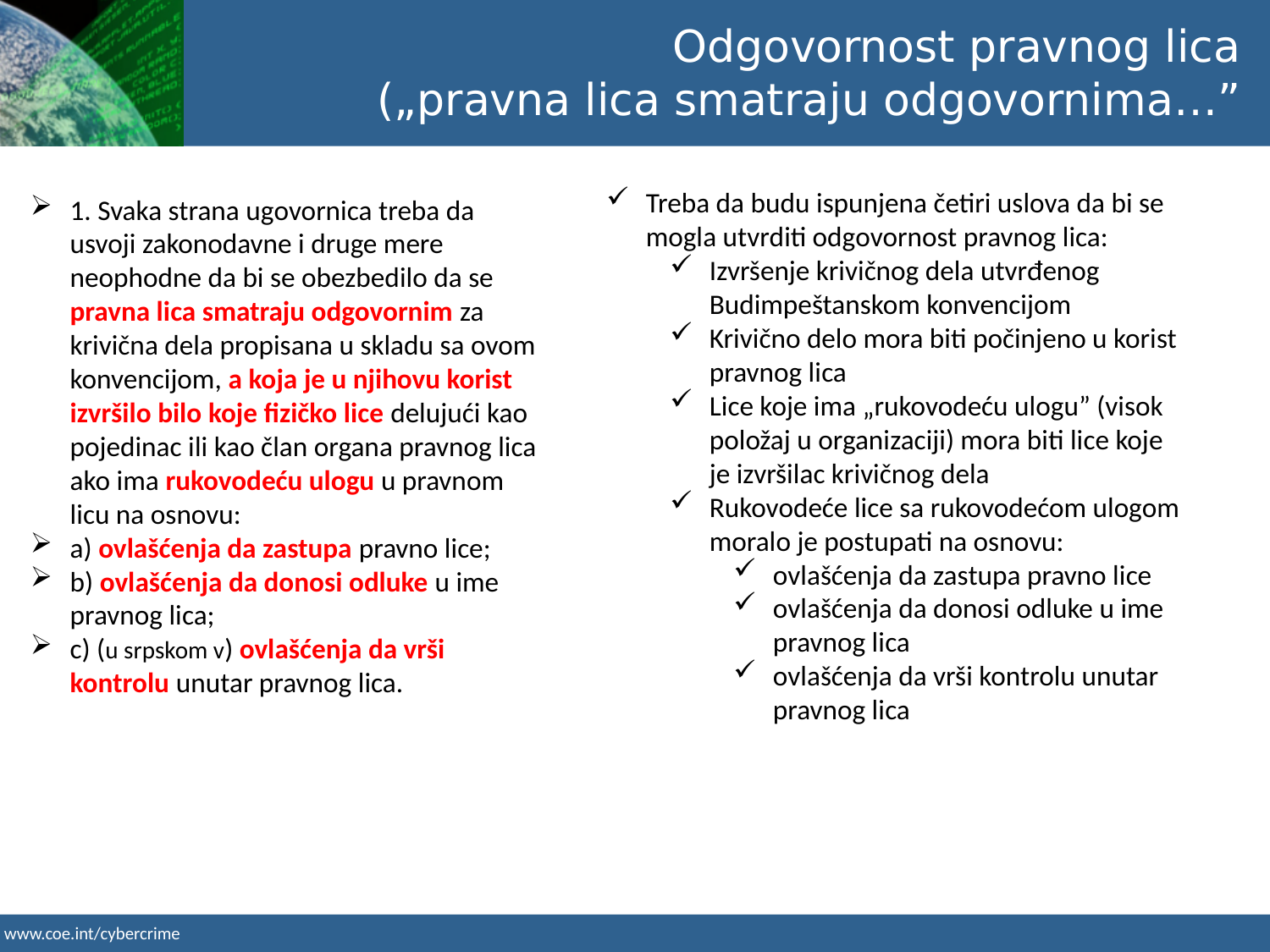

Odgovornost pravnog lica
(„pravna lica smatraju odgovornima…”
Treba da budu ispunjena četiri uslova da bi se mogla utvrditi odgovornost pravnog lica:
Izvršenje krivičnog dela utvrđenog Budimpeštanskom konvencijom
Krivično delo mora biti počinjeno u korist pravnog lica
Lice koje ima „rukovodeću ulogu” (visok položaj u organizaciji) mora biti lice koje je izvršilac krivičnog dela
Rukovodeće lice sa rukovodećom ulogom moralo je postupati na osnovu:
ovlašćenja da zastupa pravno lice
ovlašćenja da donosi odluke u ime pravnog lica
ovlašćenja da vrši kontrolu unutar pravnog lica
1. Svaka strana ugovornica treba da usvoji zakonodavne i druge mere neophodne da bi se obezbedilo da se pravna lica smatraju odgovornim za krivična dela propisana u skladu sa ovom konvencijom, a koja je u njihovu korist izvršilo bilo koje fizičko lice delujući kao pojedinac ili kao član organa pravnog lica ako ima rukovodeću ulogu u pravnom licu na osnovu:
a) ovlašćenja da zastupa pravno lice;
b) ovlašćenja da donosi odluke u ime pravnog lica;
c) (u srpskom v) ovlašćenja da vrši kontrolu unutar pravnog lica.